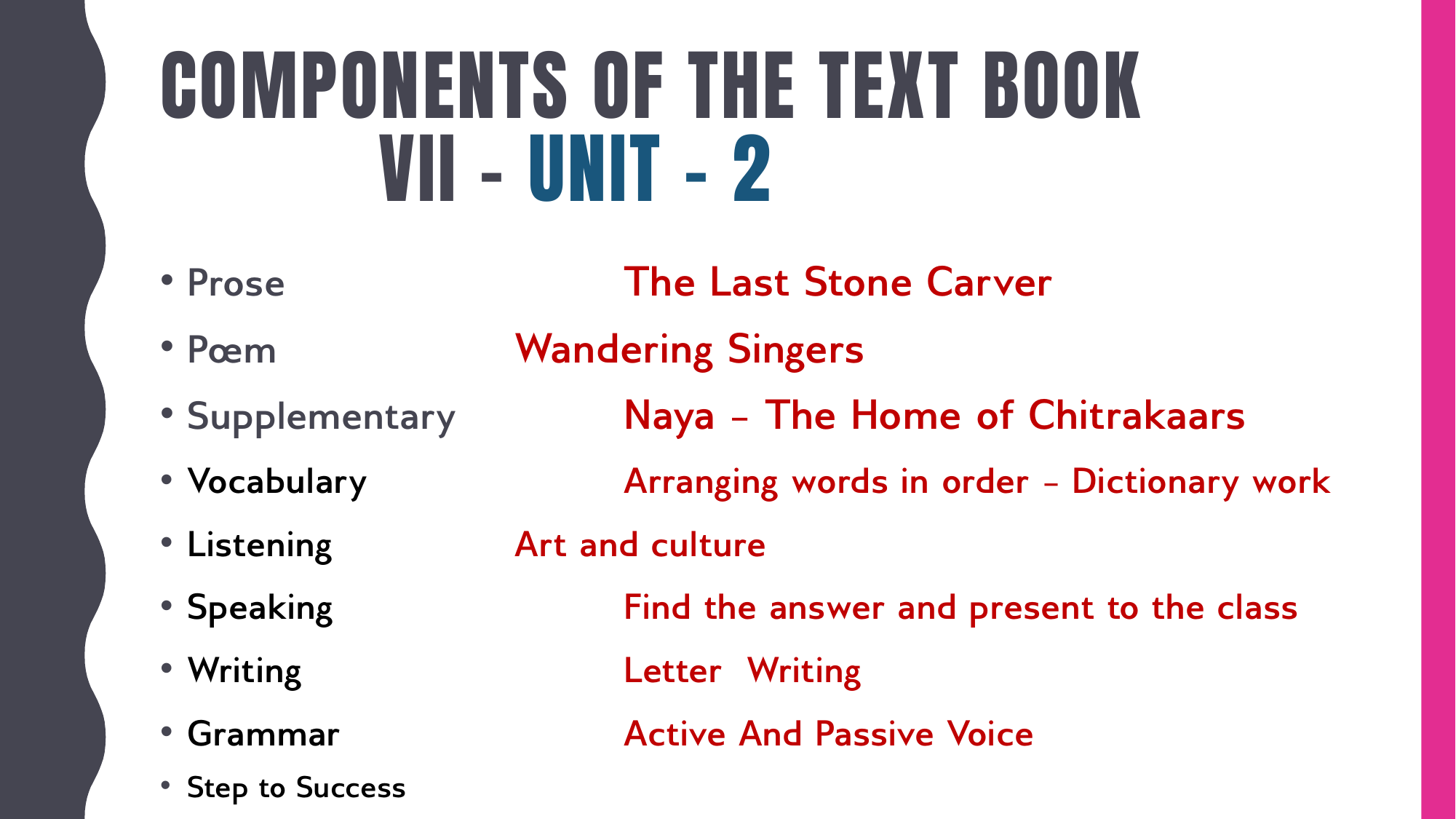

# Components of the text book vii - Unit - 2
Prose      			The Last Stone Carver
Poem 			Wandering Singers
Supplementary 		Naya – The Home of Chitrakaars
Vocabulary           		Arranging words in order – Dictionary work
Listening               	Art and culture
Speaking			Find the answer and present to the class
Writing                		Letter  Writing
Grammar			Active And Passive Voice
Step to Success